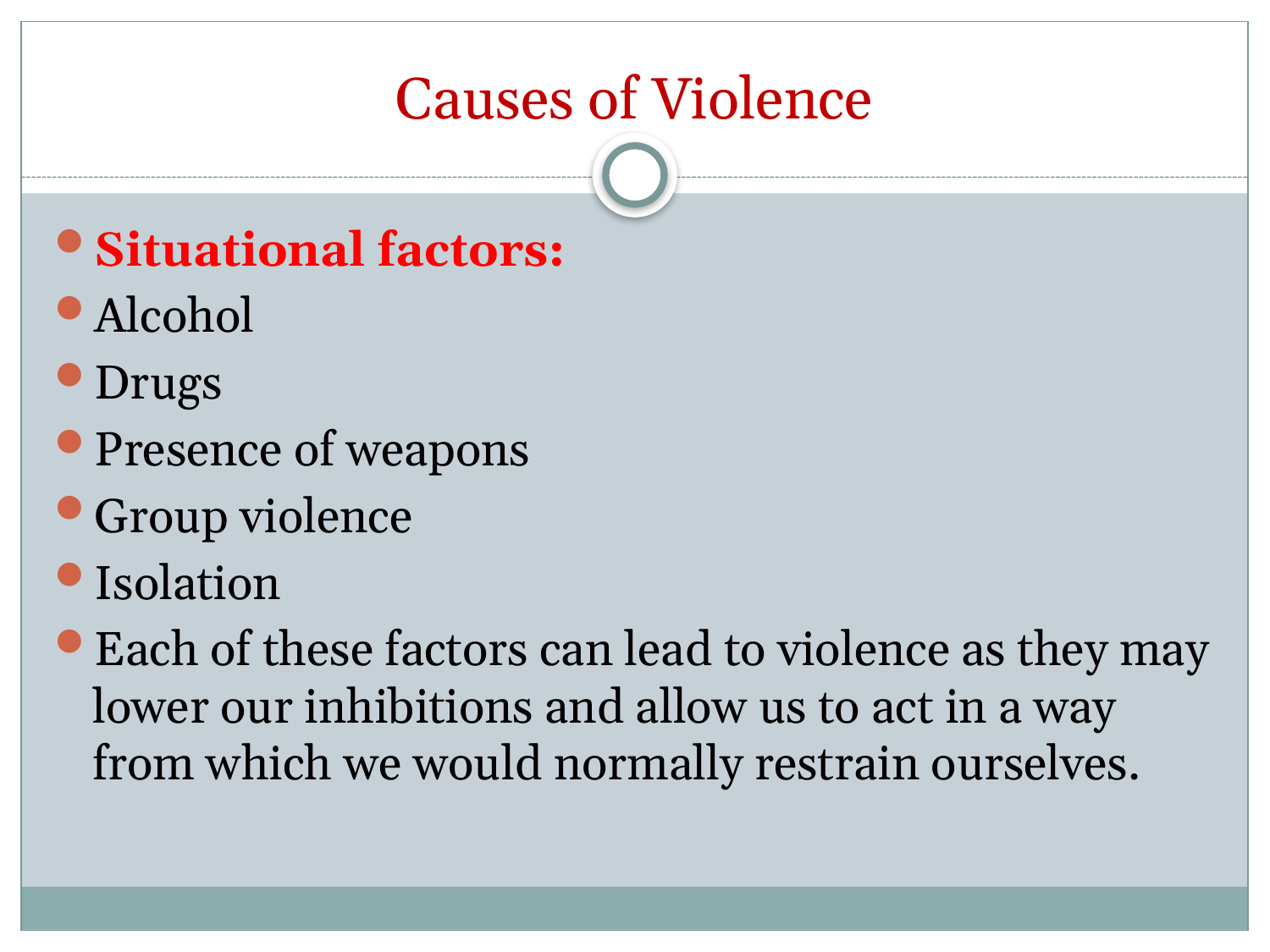

# Causes of Violence
Situational factors:
Alcohol
Drugs
Presence of weapons
Group violence
Isolation
Each of these factors can lead to violence as they may lower our inhibitions and allow us to act in a way from which we would normally restrain ourselves.